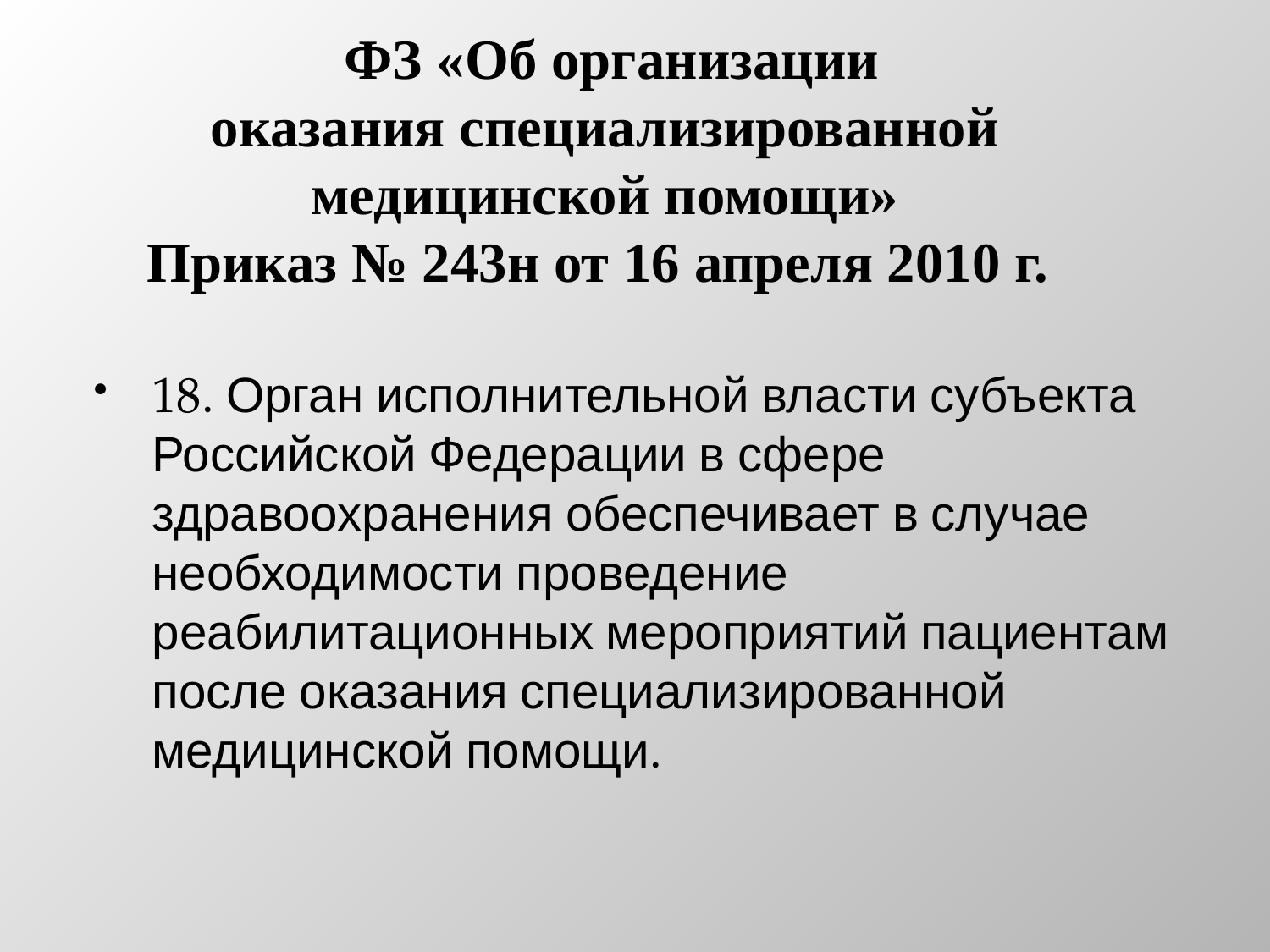

# ФЗ «Об организации оказания специализированной медицинской помощи» Приказ № 243н от 16 апреля 2010 г.
18. Орган исполнительной власти субъекта Российской Федерации в сфере здравоохранения обеспечивает в случае необходимости проведение реабилитационных мероприятий пациентам после оказания специализированной медицинской помощи.